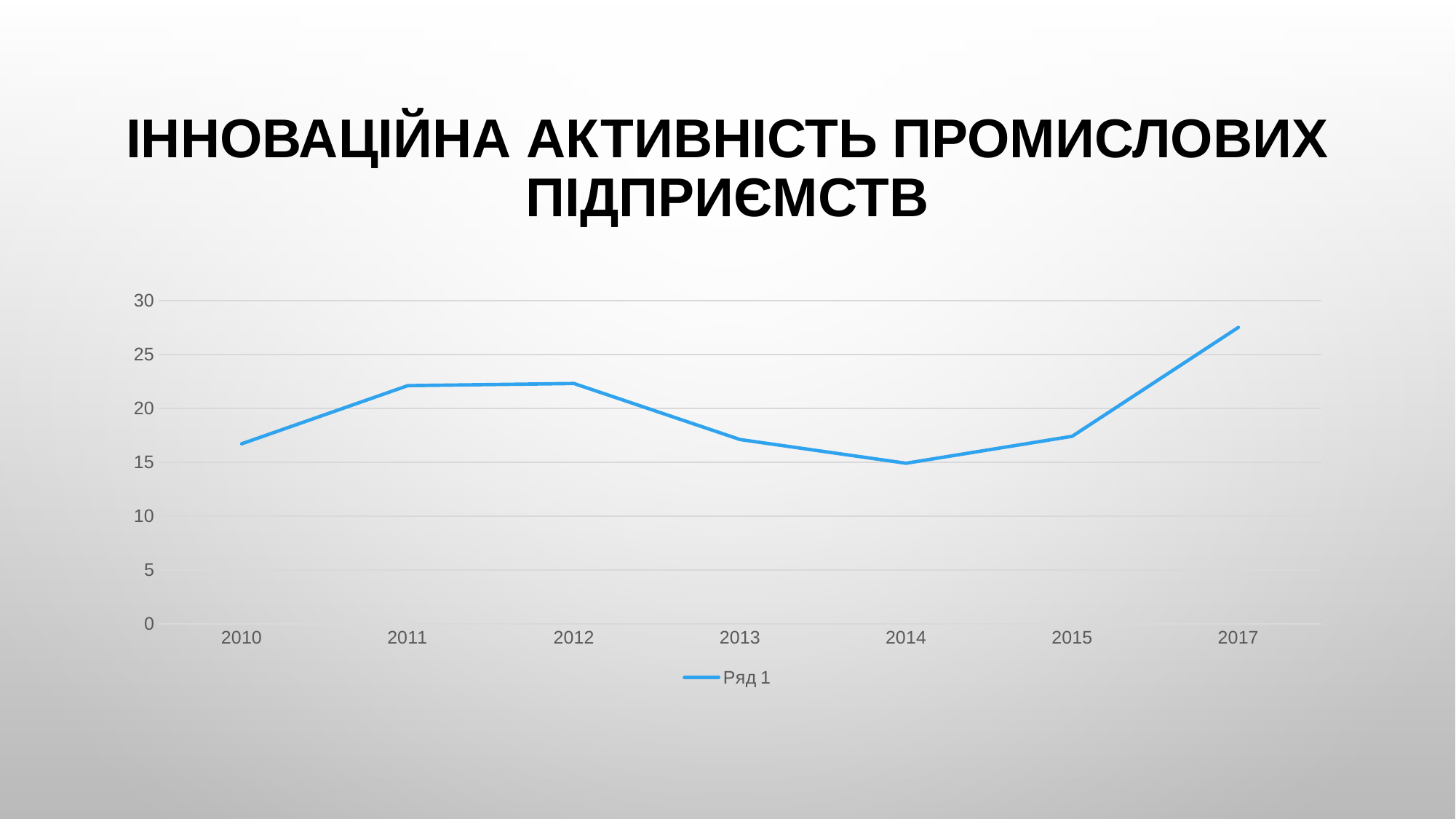

# Інноваційна активність промислових підприємств

### Chart

| Category | Ряд 1 |
|---|---|
| 2010 | 16.7 |
| 2011 | 22.1 |
| 2012 | 22.3 |
| 2013 | 17.1 |
| 2014 | 14.9 |
| 2015 | 17.4 |
| 2017 | 27.5 |